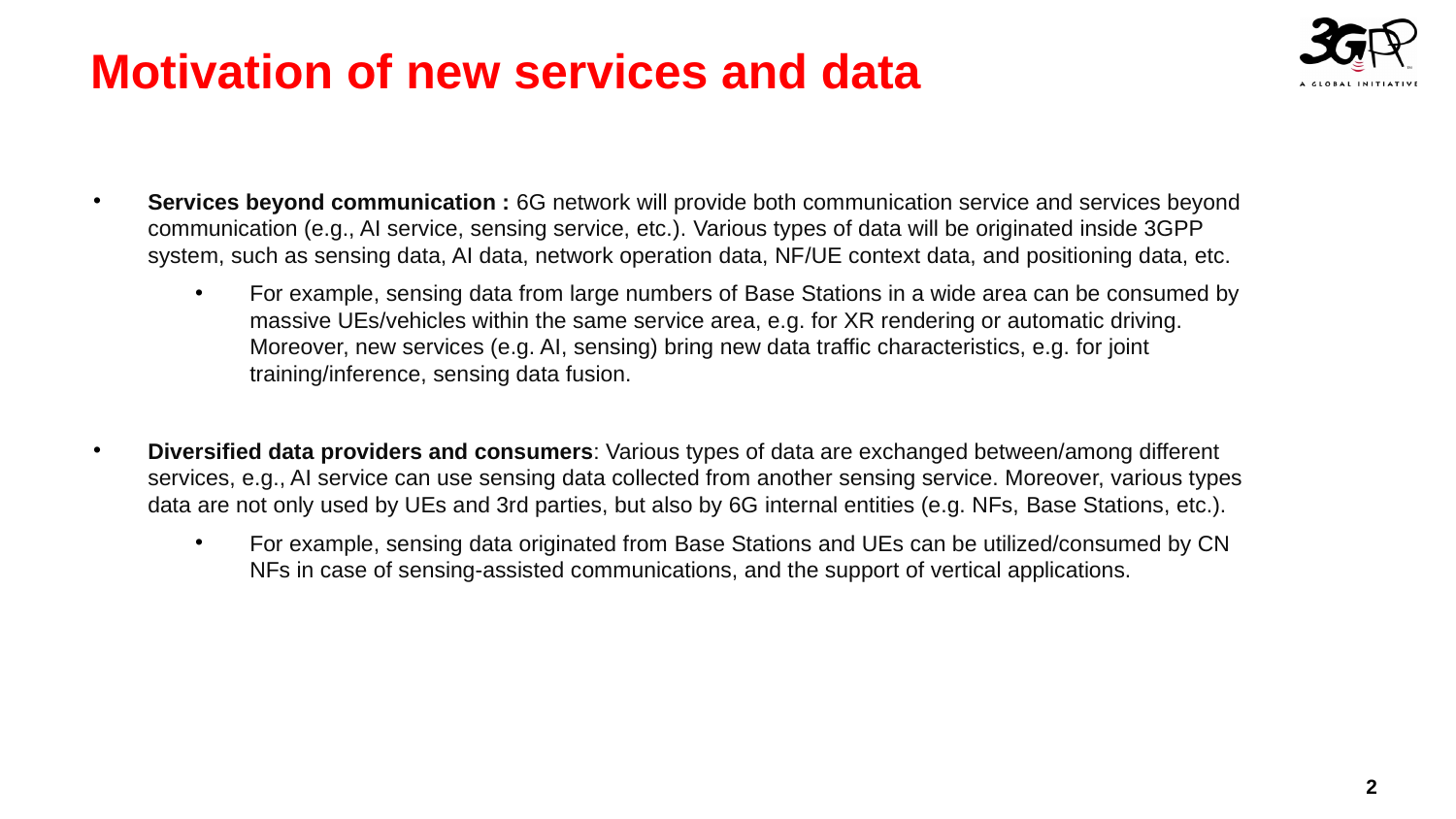

Motivation of new services and data
Services beyond communication : 6G network will provide both communication service and services beyond communication (e.g., AI service, sensing service, etc.). Various types of data will be originated inside 3GPP system, such as sensing data, AI data, network operation data, NF/UE context data, and positioning data, etc.
For example, sensing data from large numbers of Base Stations in a wide area can be consumed by massive UEs/vehicles within the same service area, e.g. for XR rendering or automatic driving. Moreover, new services (e.g. AI, sensing) bring new data traffic characteristics, e.g. for joint training/inference, sensing data fusion.

Diversified data providers and consumers: Various types of data are exchanged between/among different services, e.g., AI service can use sensing data collected from another sensing service. Moreover, various types data are not only used by UEs and 3rd parties, but also by 6G internal entities (e.g. NFs, Base Stations, etc.).
For example, sensing data originated from Base Stations and UEs can be utilized/consumed by CN NFs in case of sensing-assisted communications, and the support of vertical applications.